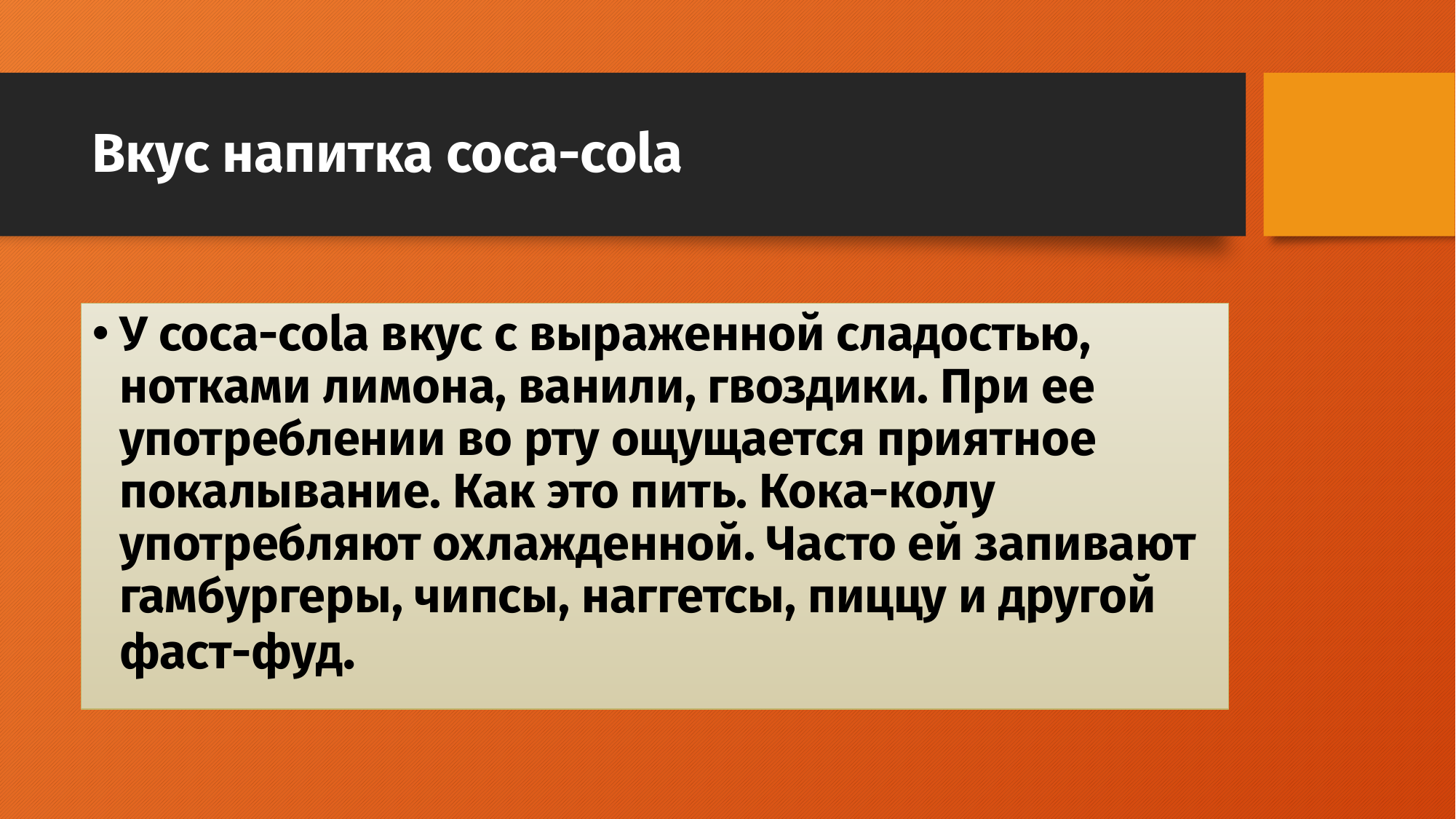

# Вкус напитка coca-cola
У coca-cola вкус с выраженной сладостью, нотками лимона, ванили, гвоздики. При ее употреблении во рту ощущается приятное покалывание. Как это пить. Кока-колу употребляют охлажденной. Часто ей запивают гамбургеры, чипсы, наггетсы, пиццу и другой фаст-фуд.